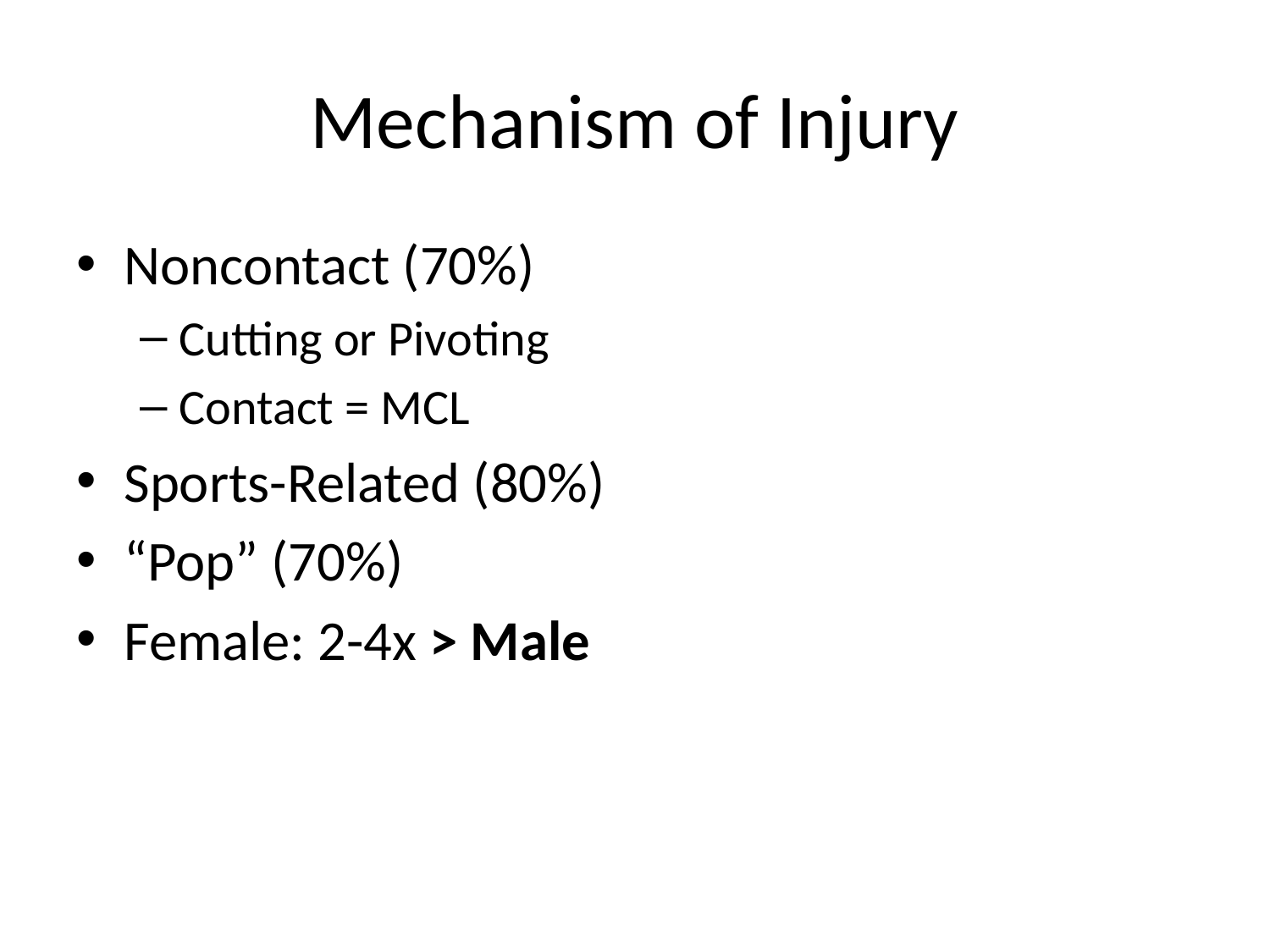

# Mechanism of Injury
Noncontact (70%)
Cutting or Pivoting
Contact = MCL
Sports-Related (80%)
“Pop” (70%)
Female: 2-4x > Male